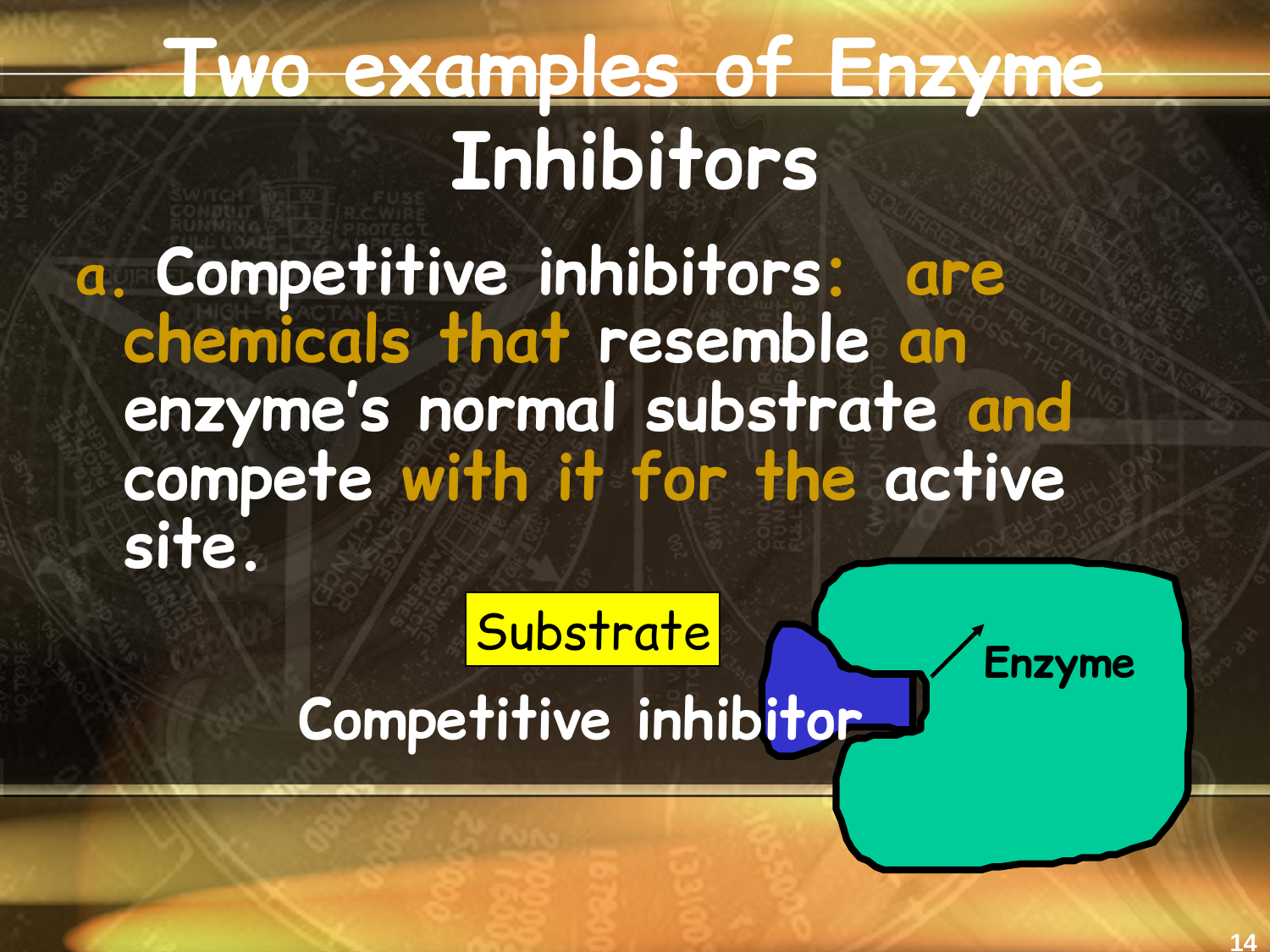

# Two examples of Enzyme Inhibitors
a. Competitive inhibitors:  are chemicals that resemble an enzyme’s normal substrate and compete with it for the active site.

Enzyme
Substrate

Competitive inhibitor
14